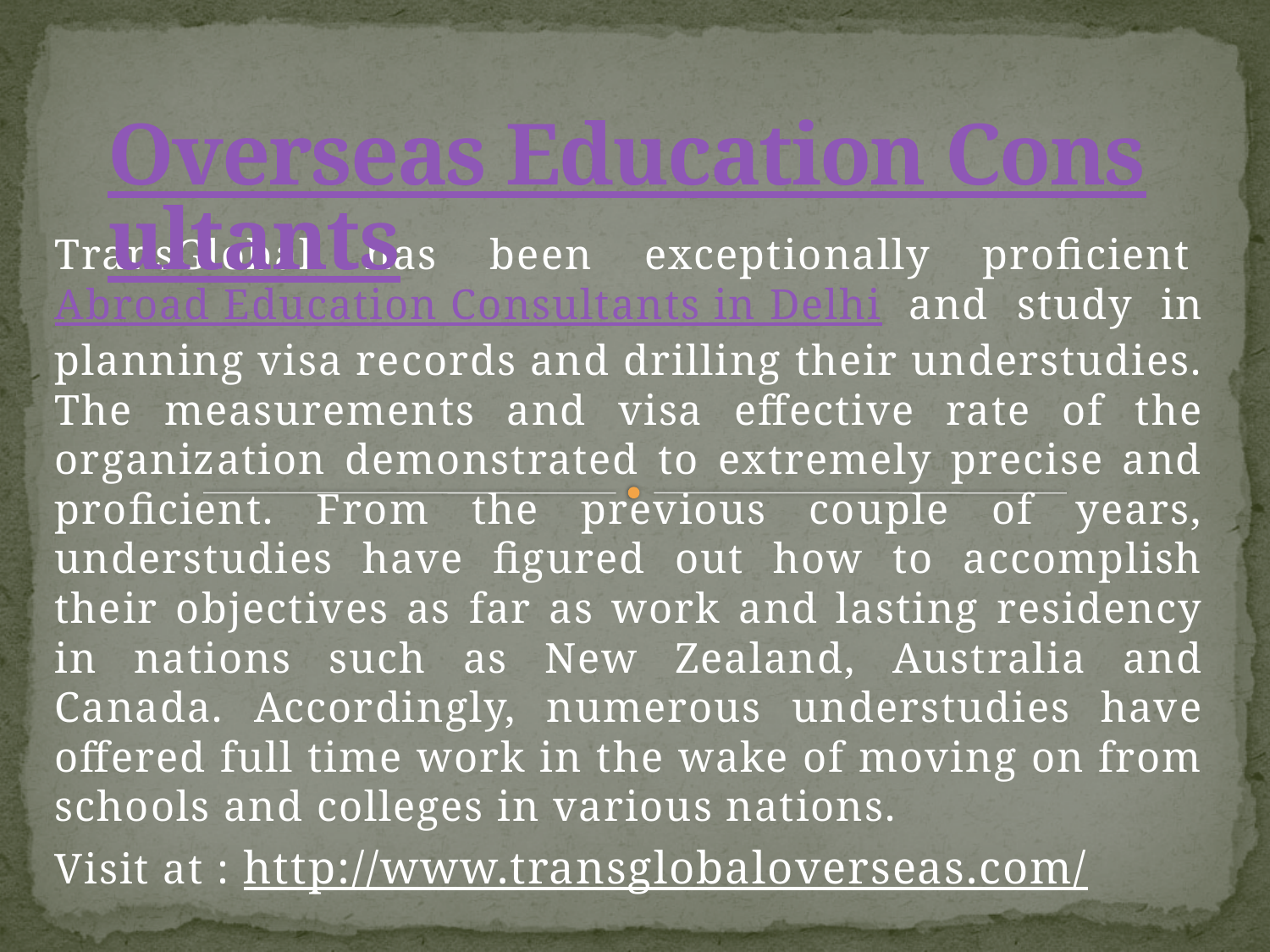

# Overseas Education Consultants
TransGlobal has been exceptionally proficient Abroad Education Consultants in Delhi and study in planning visa records and drilling their understudies. The measurements and visa effective rate of the organization demonstrated to extremely precise and proficient. From the previous couple of years, understudies have figured out how to accomplish their objectives as far as work and lasting residency in nations such as New Zealand, Australia and Canada. Accordingly, numerous understudies have offered full time work in the wake of moving on from schools and colleges in various nations.
Visit at : http://www.transglobaloverseas.com/